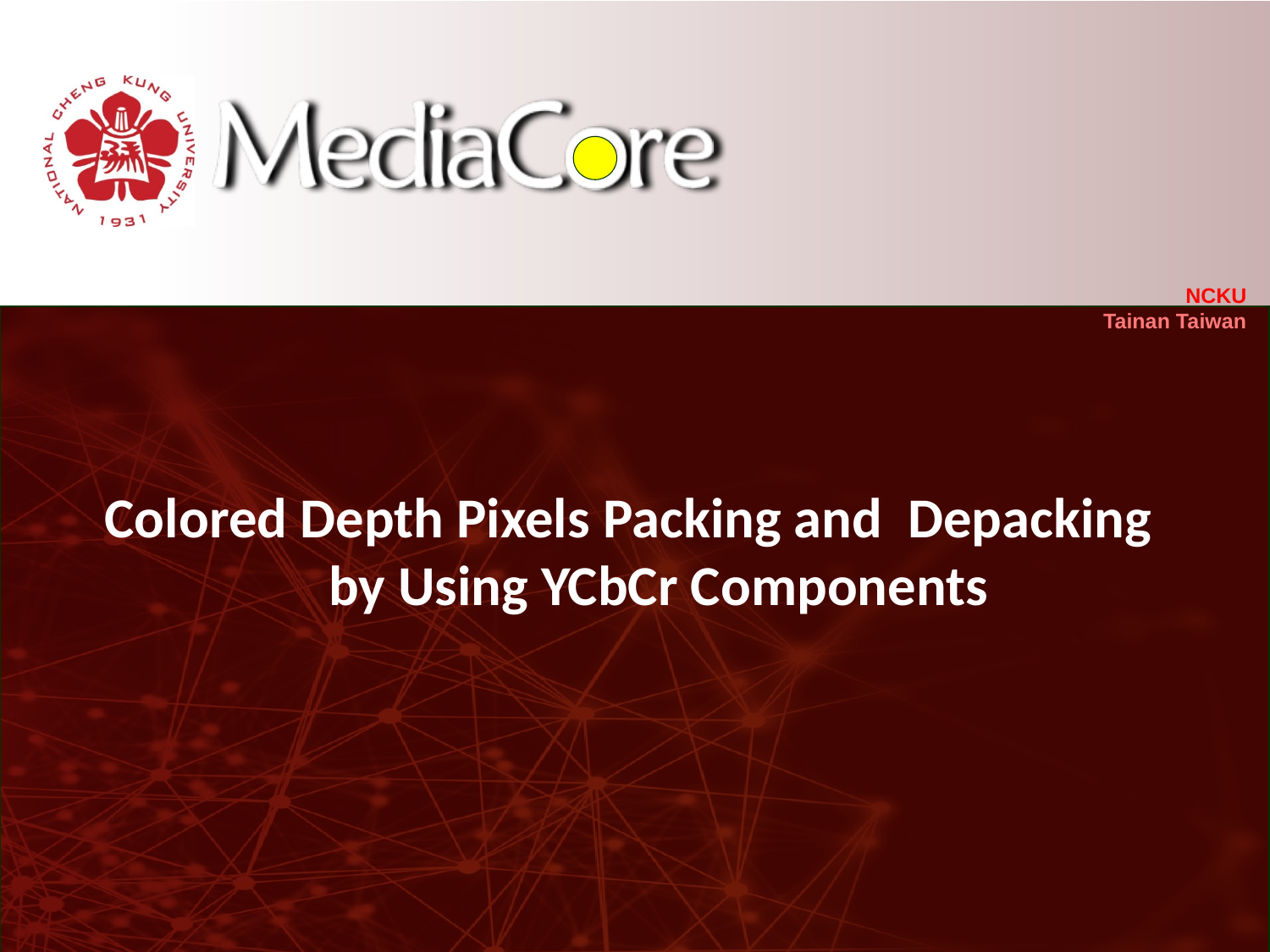

# Colored Depth Pixels Packing and  Depacking by Using YCbCr Components